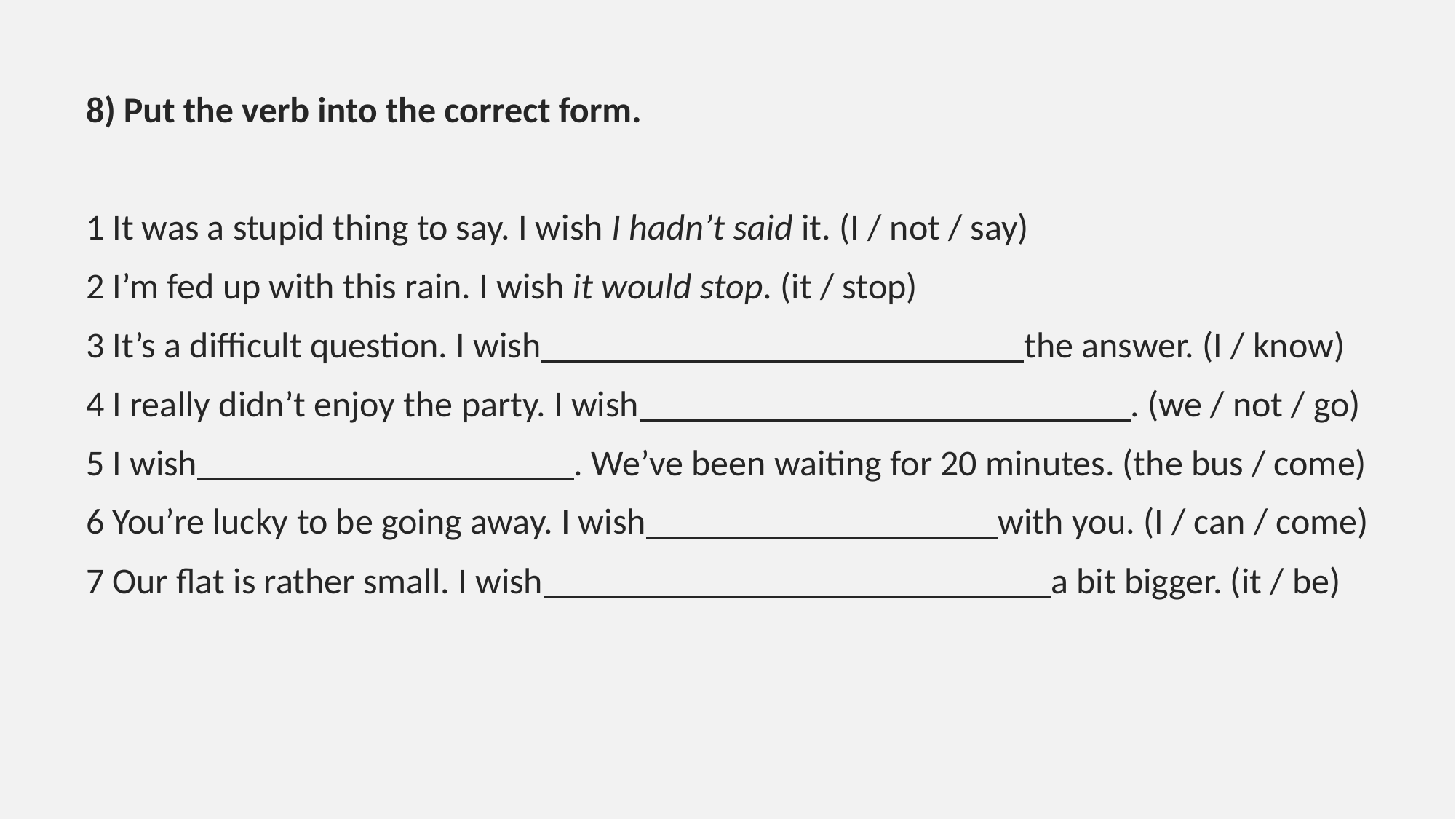

8) Put the verb into the correct form.

1 It was a stupid thing to say. I wish I hadn’t said it. (I / not / say)
2 I’m fed up with this rain. I wish it would stop. (it / stop)
3 It’s a difficult question. I wish                                                           the answer. (I / know)
4 I really didn’t enjoy the party. I wish                                                            . (we / not / go)
5 I wish                                              . We’ve been waiting for 20 minutes. (the bus / come)
6 You’re lucky to be going away. I wish                                           with you. (I / can / come)
7 Our flat is rather small. I wish                                                              a bit bigger. (it / be)